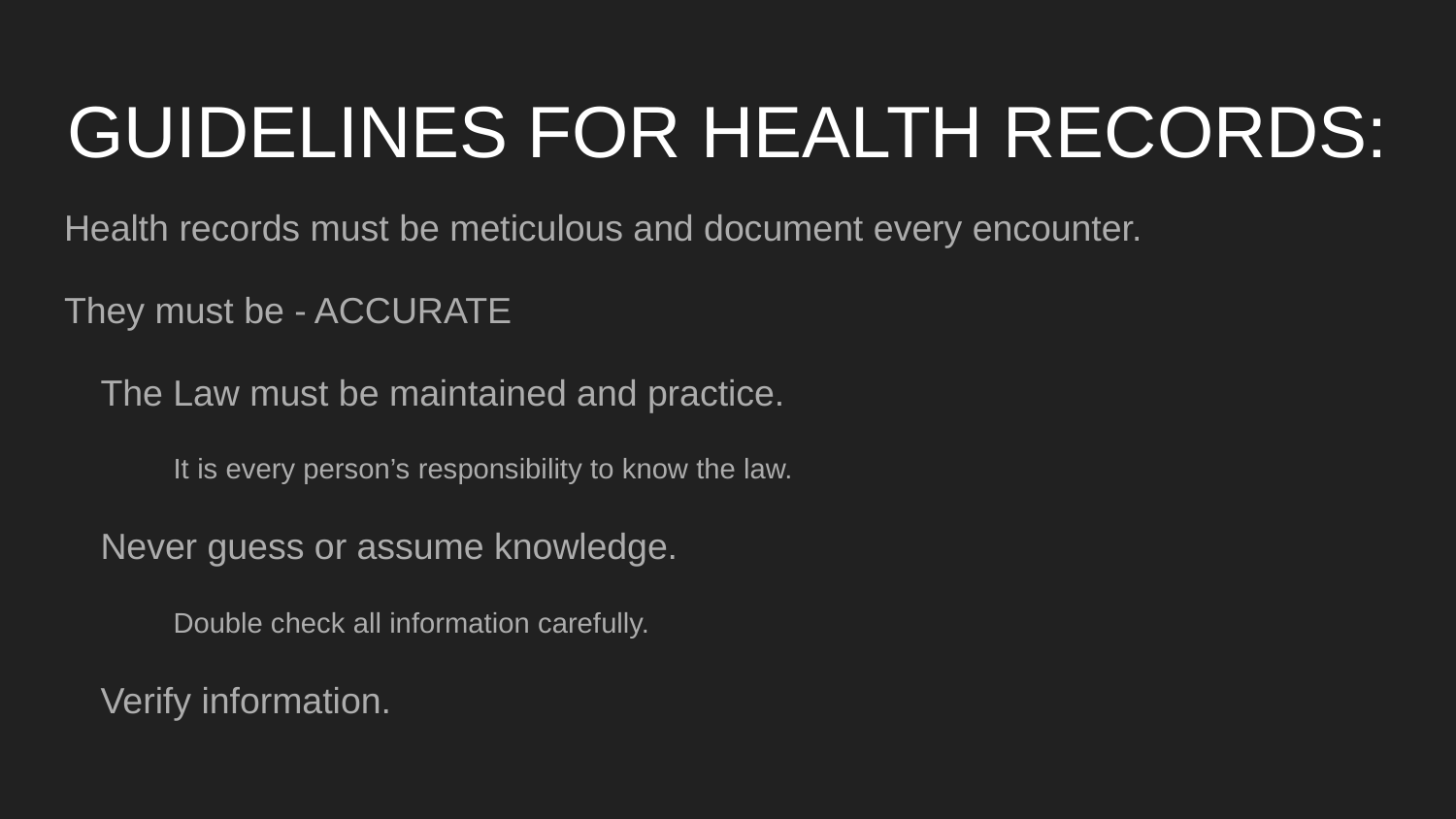

# GUIDELINES FOR HEALTH RECORDS:

Health records must be meticulous and document every encounter.
They must be - ACCURATE
The Law must be maintained and practice.
It is every person’s responsibility to know the law.
Never guess or assume knowledge.
Double check all information carefully.
Verify information.